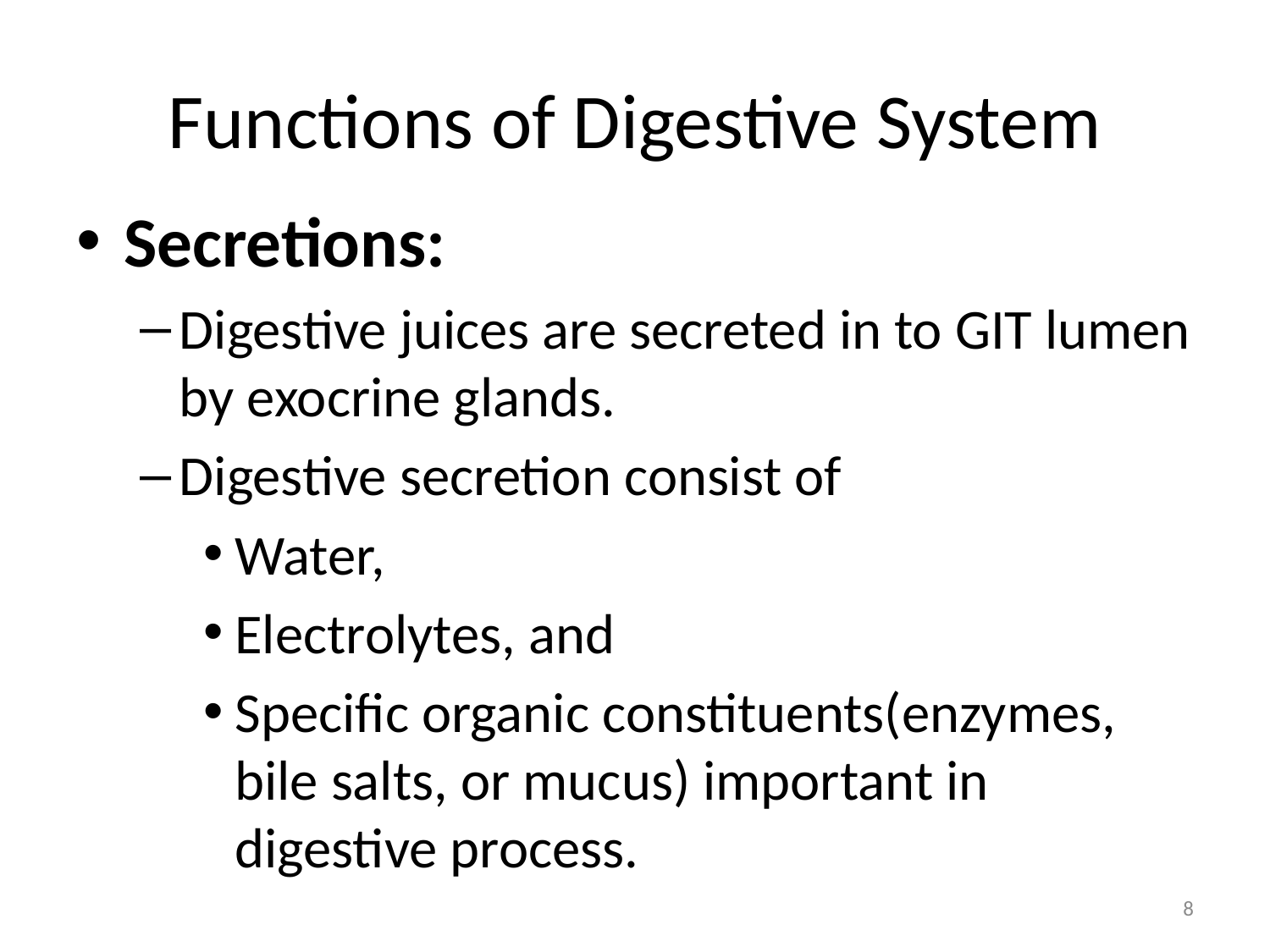

# Functions of Digestive System
Secretions:
Digestive juices are secreted in to GIT lumen by exocrine glands.
Digestive secretion consist of
Water,
Electrolytes, and
Specific organic constituents(enzymes, bile salts, or mucus) important in digestive process.
8